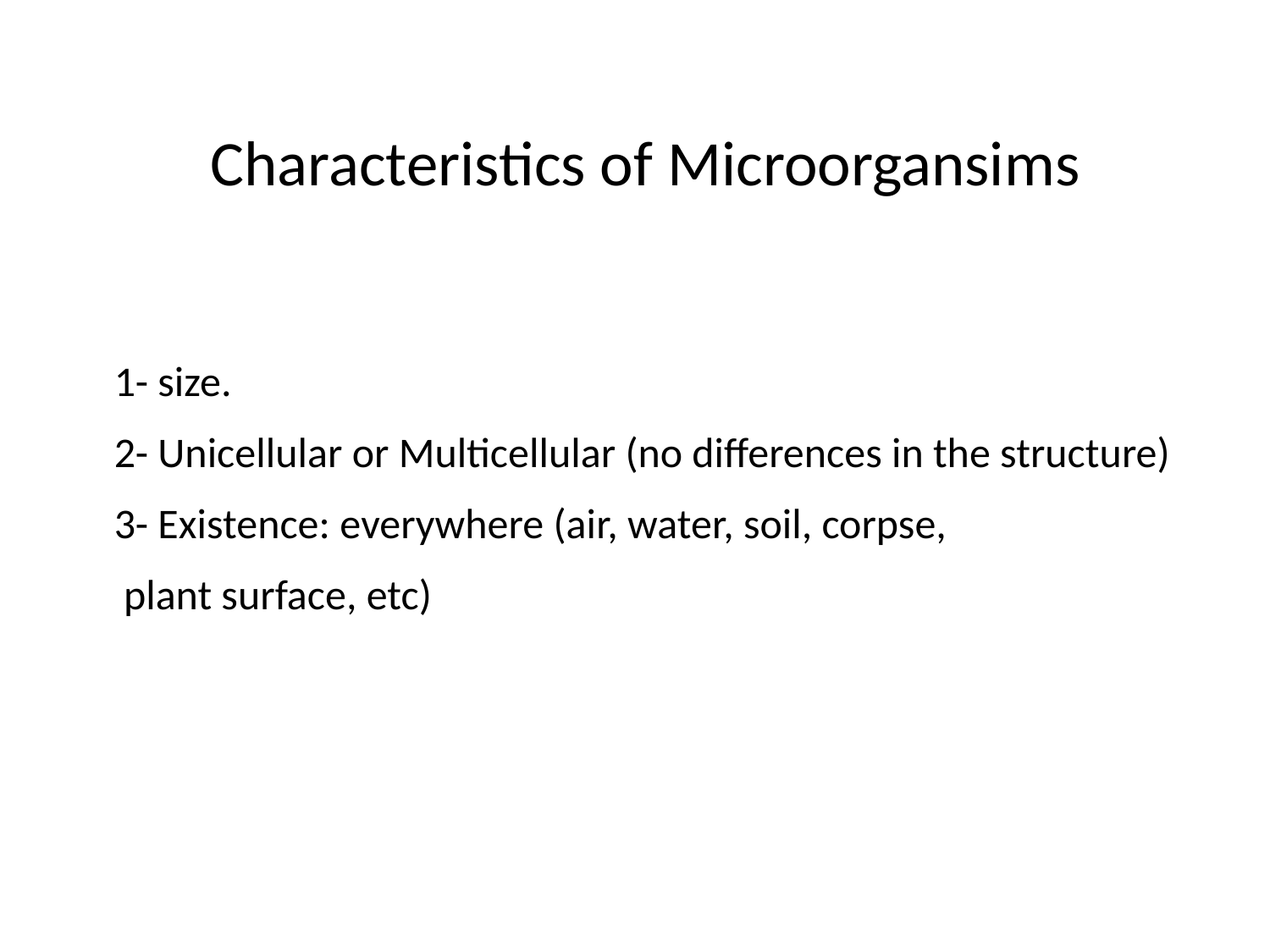

Characteristics of Microorgansims
1- size.
2- Unicellular or Multicellular (no differences in the structure)
3- Existence: everywhere (air, water, soil, corpse,
 plant surface, etc)